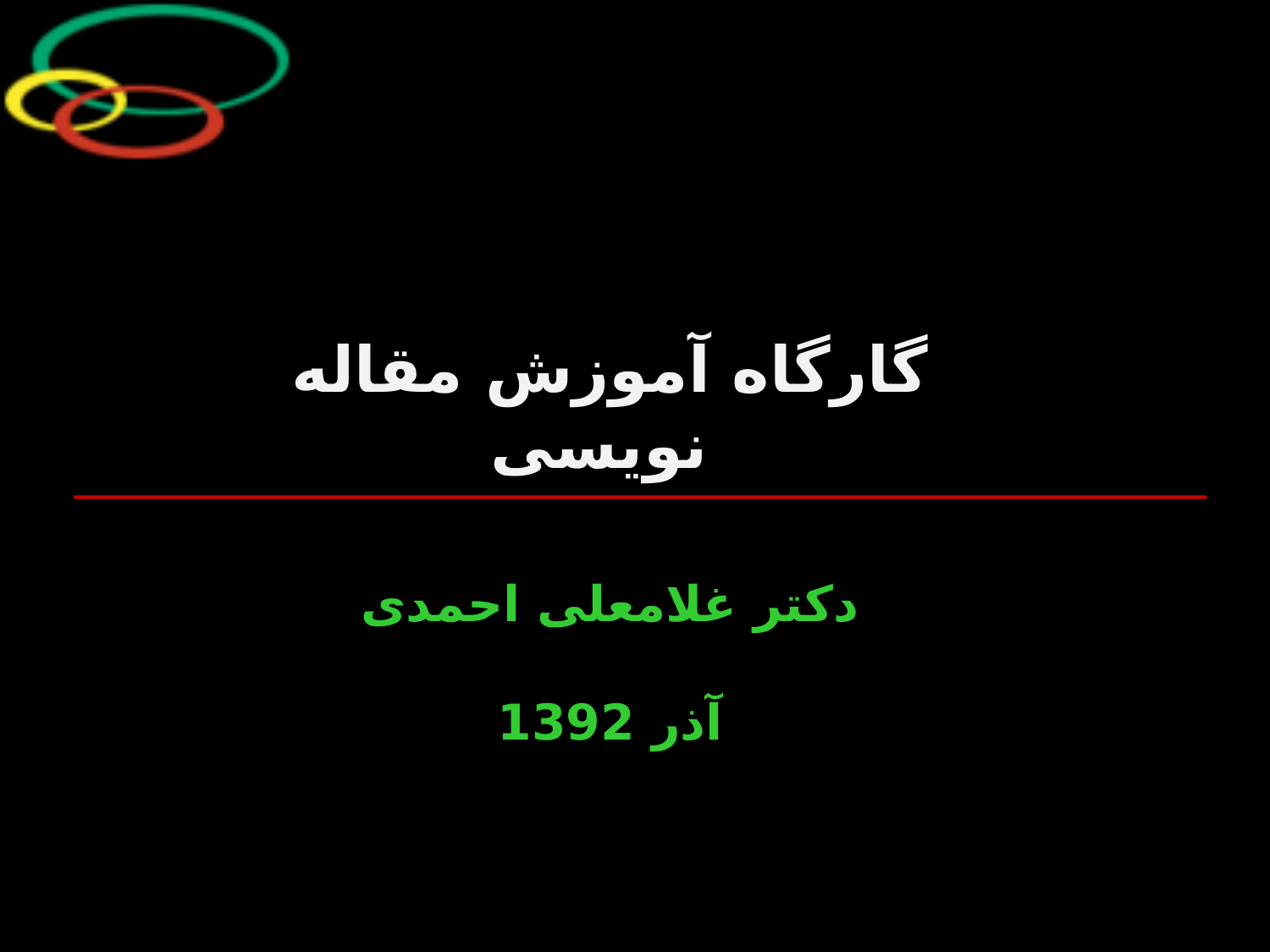

گارگاه آموزش مقاله نویسی
دکتر غلامعلی احمدی
آذر 1392